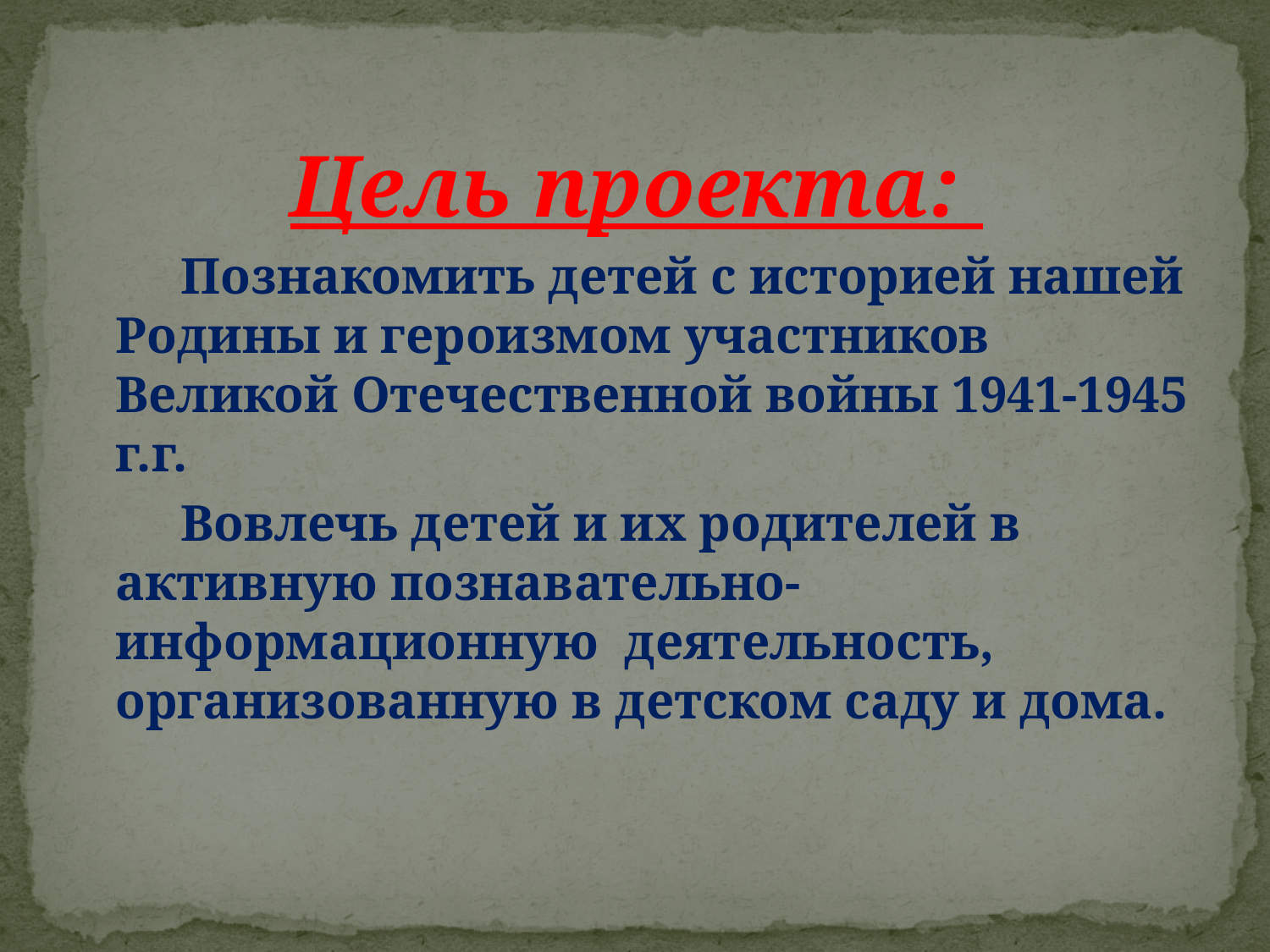

#
Цель проекта:
        Познакомить детей с историей нашей Родины и героизмом участников Великой Отечественной войны 1941-1945 г.г.
        Вовлечь детей и их родителей в активную познавательно-информационную  деятельность, организованную в детском саду и дома.